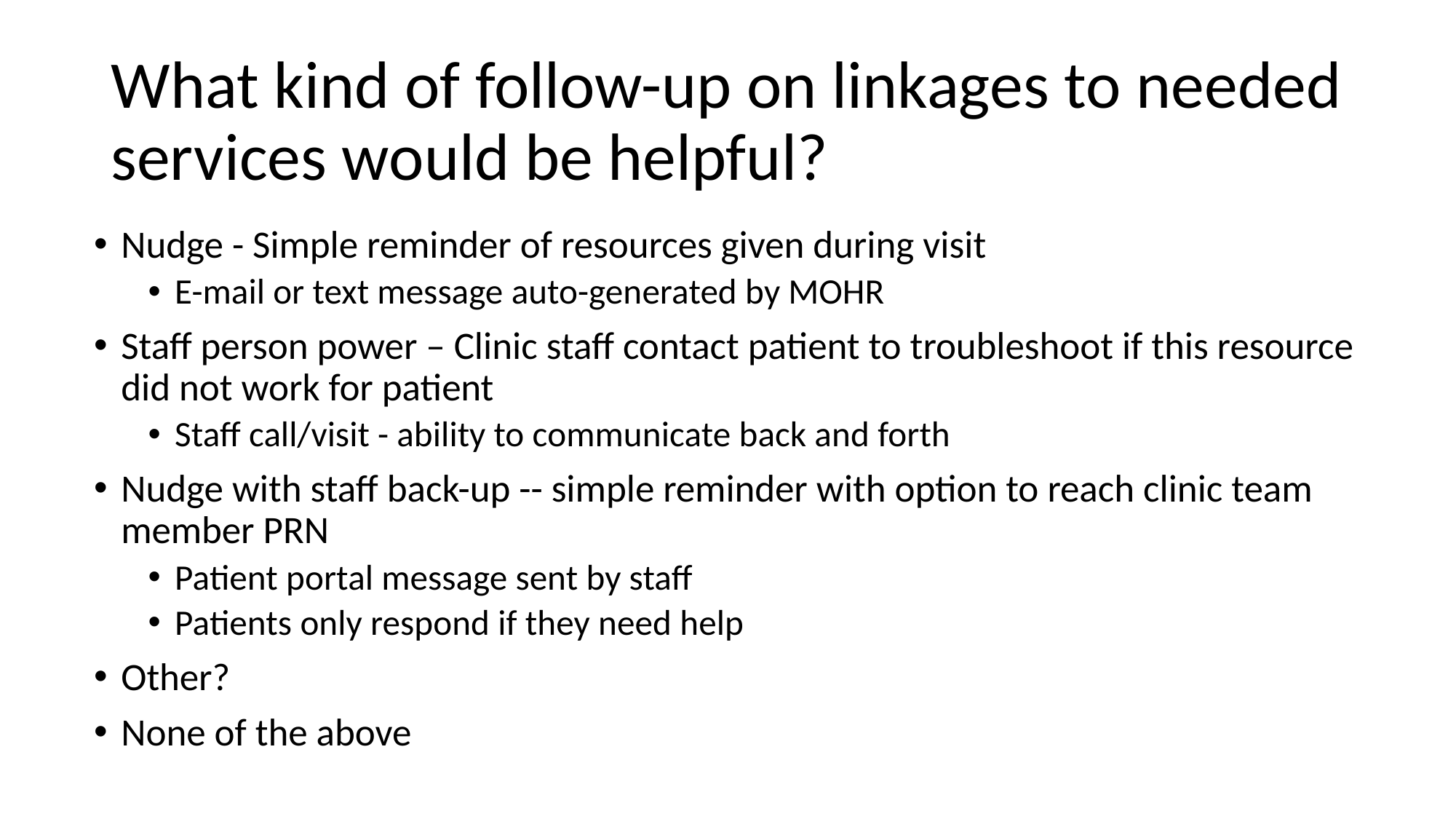

# What kind of follow-up on linkages to needed services would be helpful?

Nudge - Simple reminder of resources given during visit
E-mail or text message auto-generated by MOHR
Staff person power – Clinic staff contact patient to troubleshoot if this resource did not work for patient
Staff call/visit - ability to communicate back and forth
Nudge with staff back-up -- simple reminder with option to reach clinic team member PRN
Patient portal message sent by staff
Patients only respond if they need help
Other?
None of the above